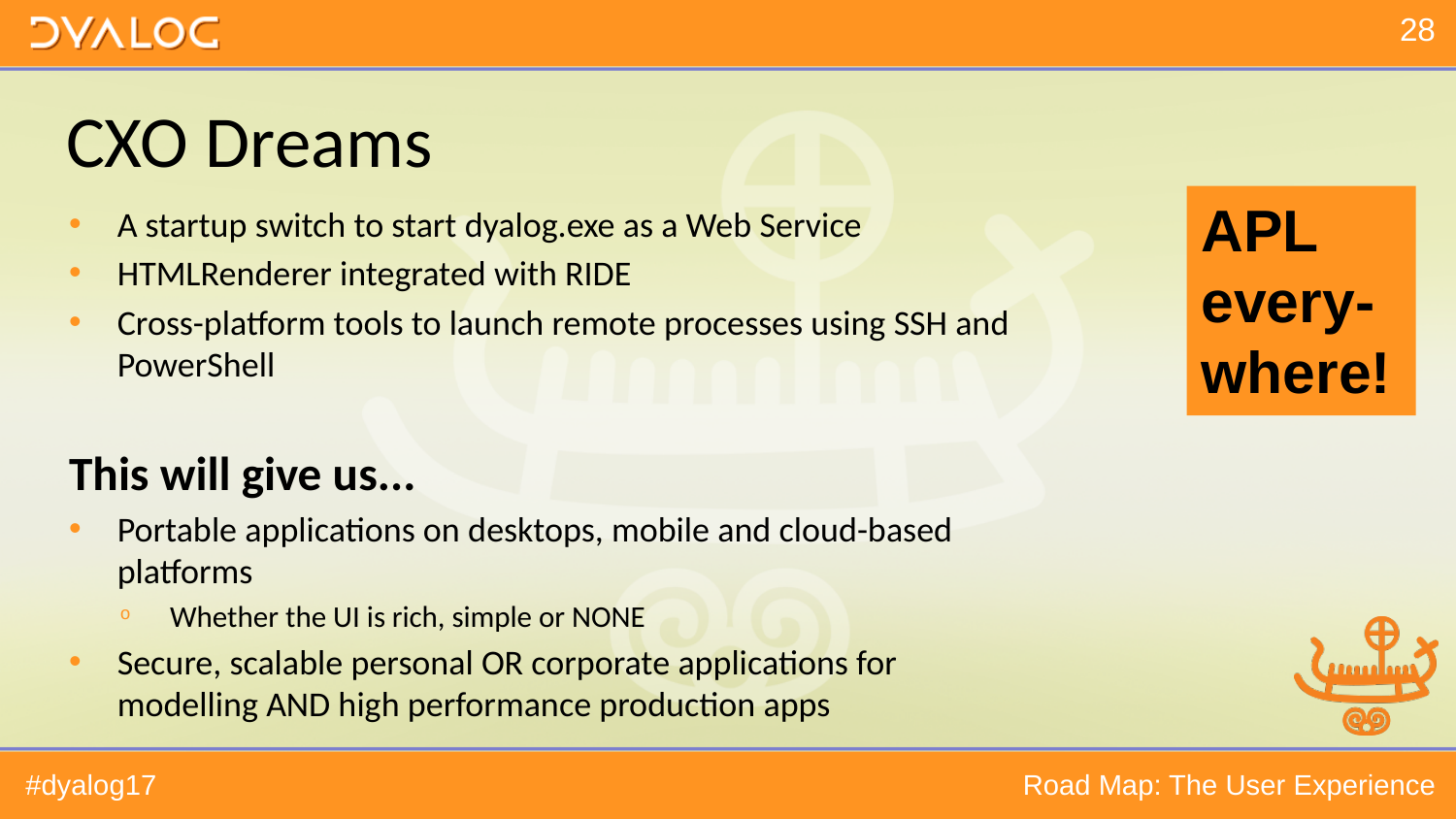

# CXO Dreams
APL
every-
where!
A startup switch to start dyalog.exe as a Web Service
HTMLRenderer integrated with RIDE
Cross-platform tools to launch remote processes using SSH and PowerShell

This will give us...
Portable applications on desktops, mobile and cloud-based platforms
Whether the UI is rich, simple or NONE
Secure, scalable personal OR corporate applications for modelling AND high performance production apps